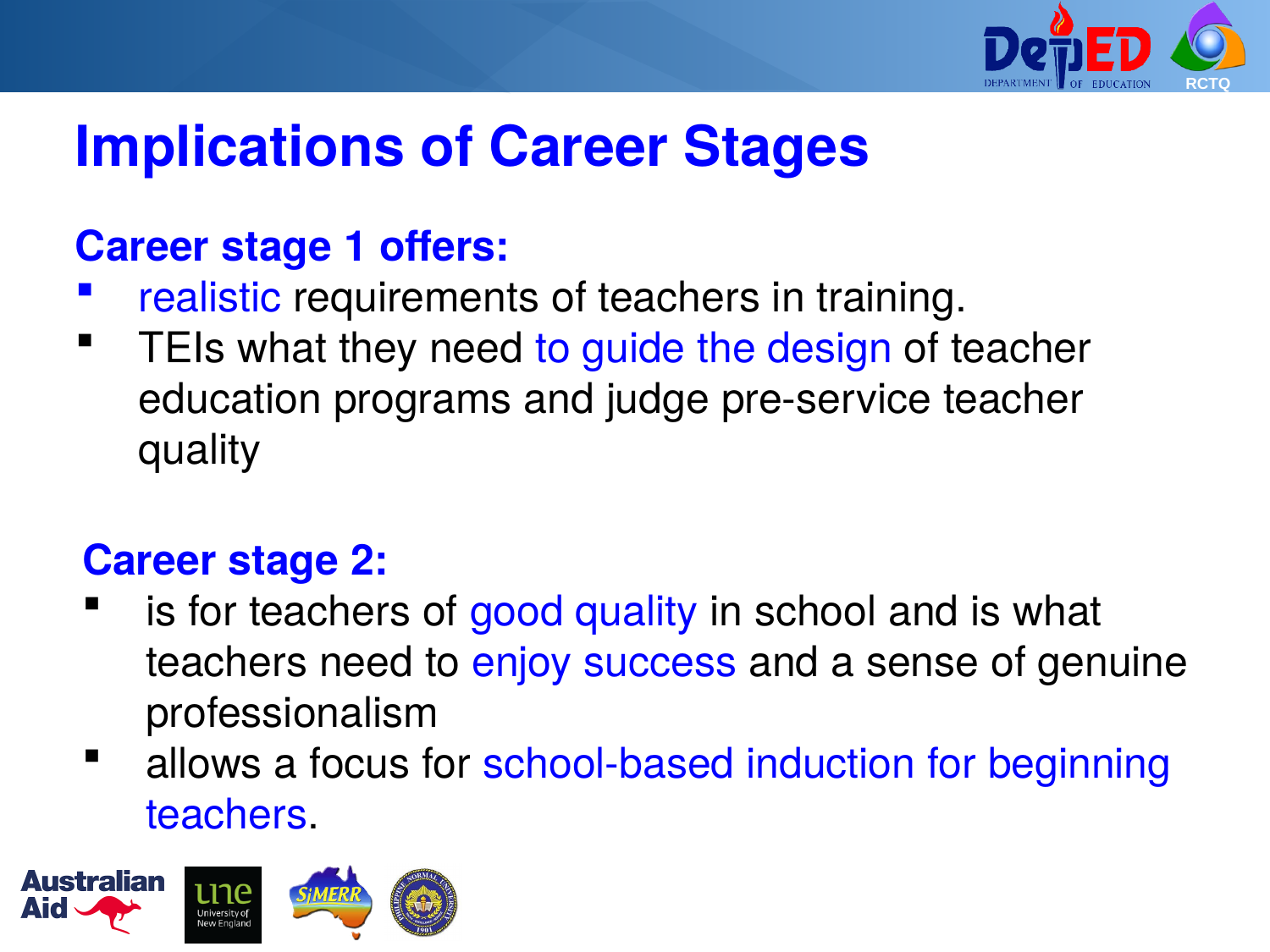

Implications of Career Stages

Career stage 1 offers:
realistic requirements of teachers in training.
TEIs what they need to guide the design of teacher education programs and judge pre-service teacher quality
Career stage 2:
is for teachers of good quality in school and is what teachers need to enjoy success and a sense of genuine professionalism
allows a focus for school-based induction for beginning teachers.